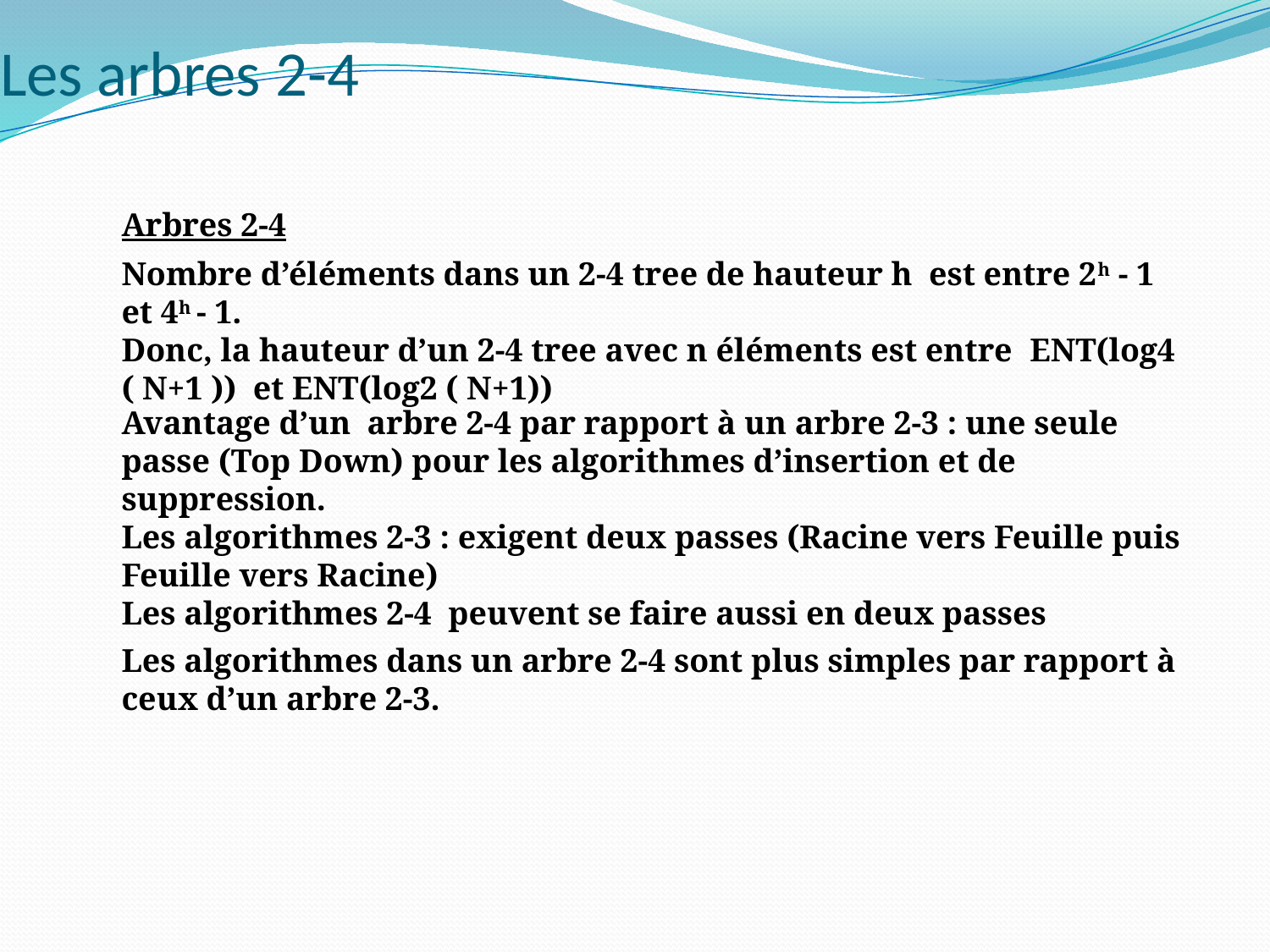

# Les arbres 2-4

Arbres 2-4
Nombre d’éléments dans un 2-4 tree de hauteur h  est entre 2h - 1 et 4h - 1.
Donc, la hauteur d’un 2-4 tree avec n éléments est entre  ENT(log4 ( N+1 ))  et ENT(log2 ( N+1))
Avantage d’un  arbre 2-4 par rapport à un arbre 2-3 : une seule passe (Top Down) pour les algorithmes d’insertion et de suppression.
Les algorithmes 2-3 : exigent deux passes (Racine vers Feuille puis Feuille vers Racine)
Les algorithmes 2-4  peuvent se faire aussi en deux passes
Les algorithmes dans un arbre 2-4 sont plus simples par rapport à ceux d’un arbre 2-3.